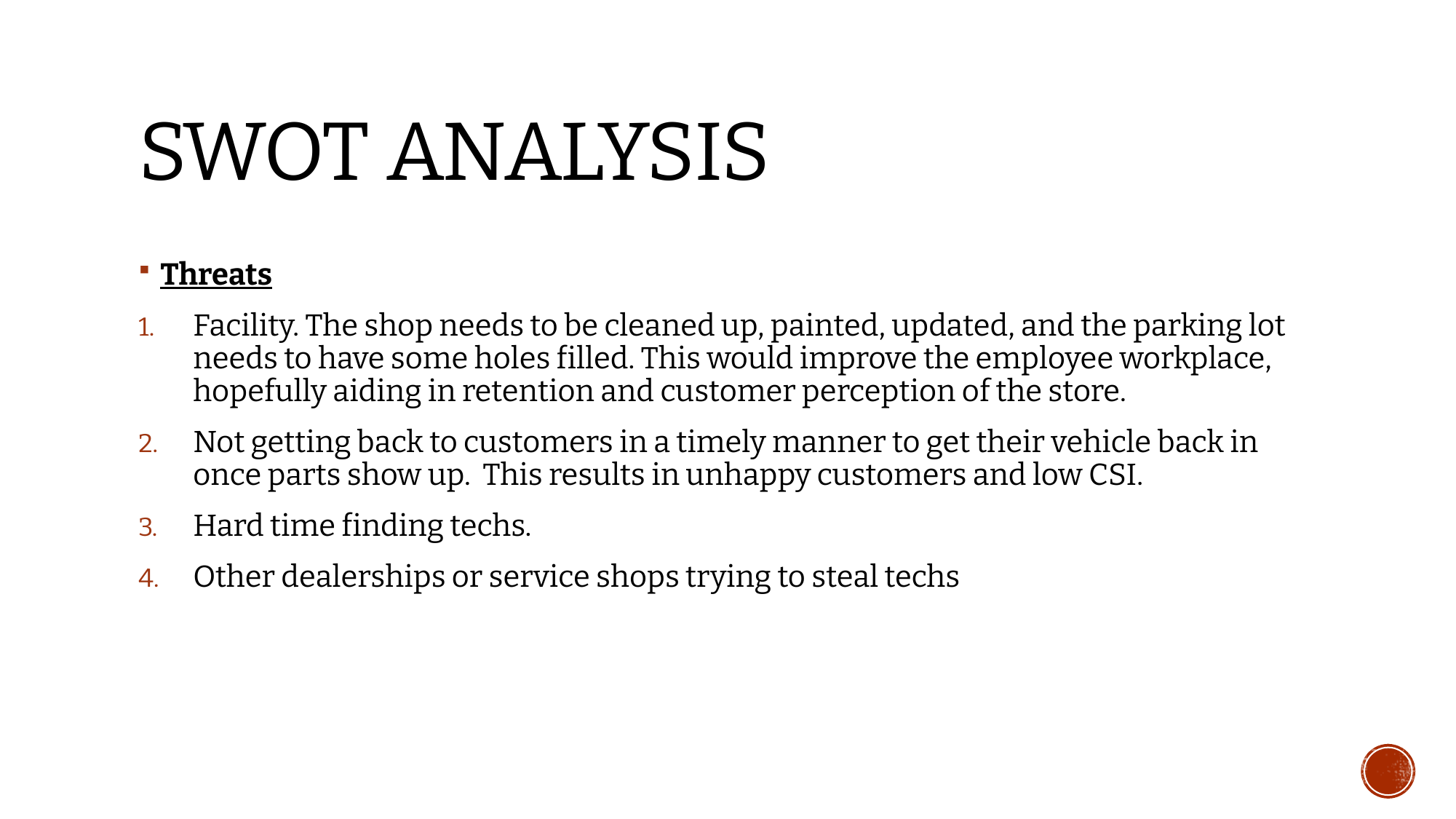

# Swot analysis
Threats
Facility. The shop needs to be cleaned up, painted, updated, and the parking lot needs to have some holes filled. This would improve the employee workplace, hopefully aiding in retention and customer perception of the store.
Not getting back to customers in a timely manner to get their vehicle back in once parts show up.  This results in unhappy customers and low CSI.
Hard time finding techs.
Other dealerships or service shops trying to steal techs